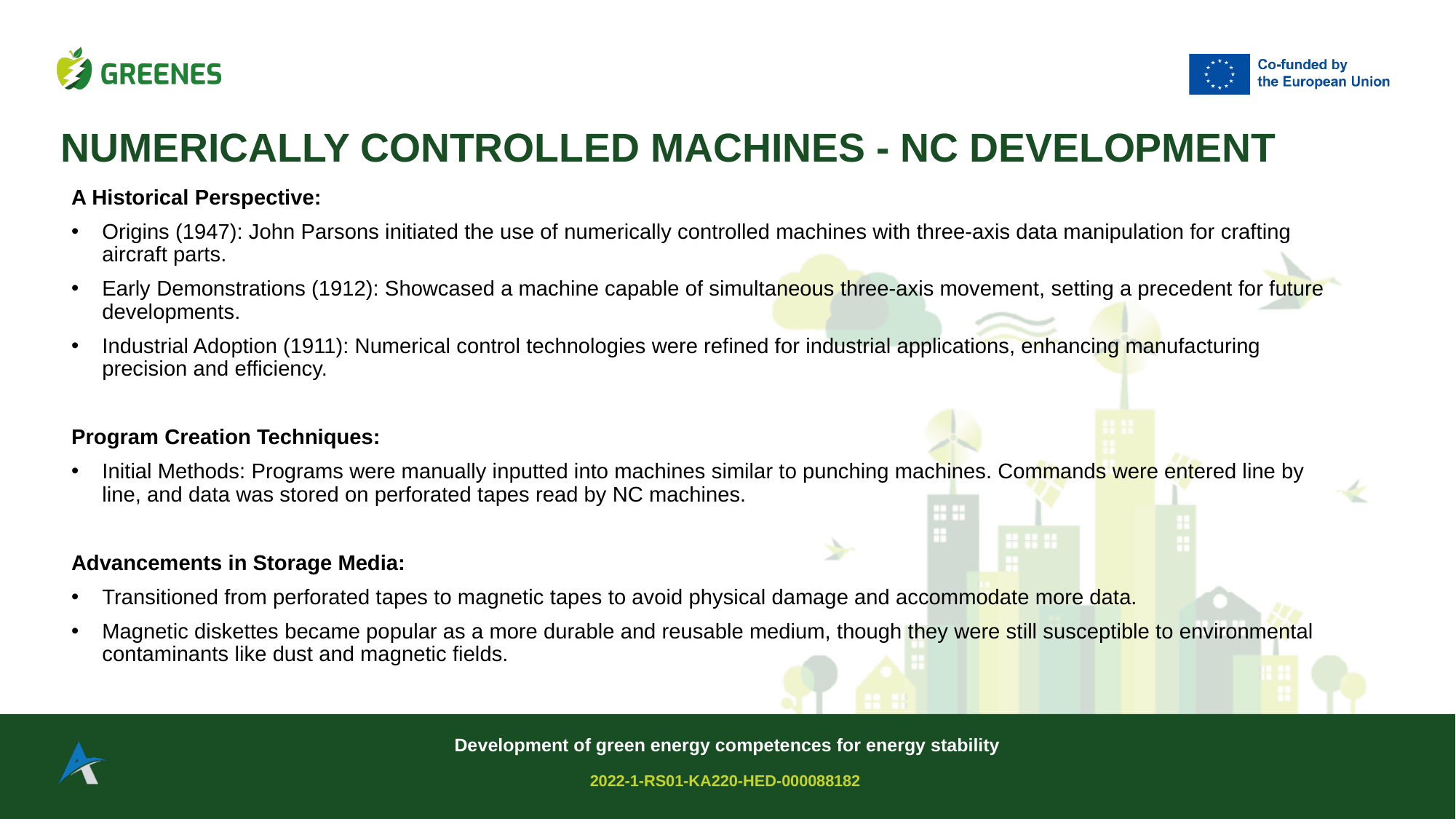

# NUMERICALLY CONTROLLED MACHINES - NC DEVELOPMENT
A Historical Perspective:
Origins (1947): John Parsons initiated the use of numerically controlled machines with three-axis data manipulation for crafting aircraft parts.
Early Demonstrations (1912): Showcased a machine capable of simultaneous three-axis movement, setting a precedent for future developments.
Industrial Adoption (1911): Numerical control technologies were refined for industrial applications, enhancing manufacturing precision and efficiency.

Program Creation Techniques:
Initial Methods: Programs were manually inputted into machines similar to punching machines. Commands were entered line by line, and data was stored on perforated tapes read by NC machines.

Advancements in Storage Media:
Transitioned from perforated tapes to magnetic tapes to avoid physical damage and accommodate more data.
Magnetic diskettes became popular as a more durable and reusable medium, though they were still susceptible to environmental contaminants like dust and magnetic fields.